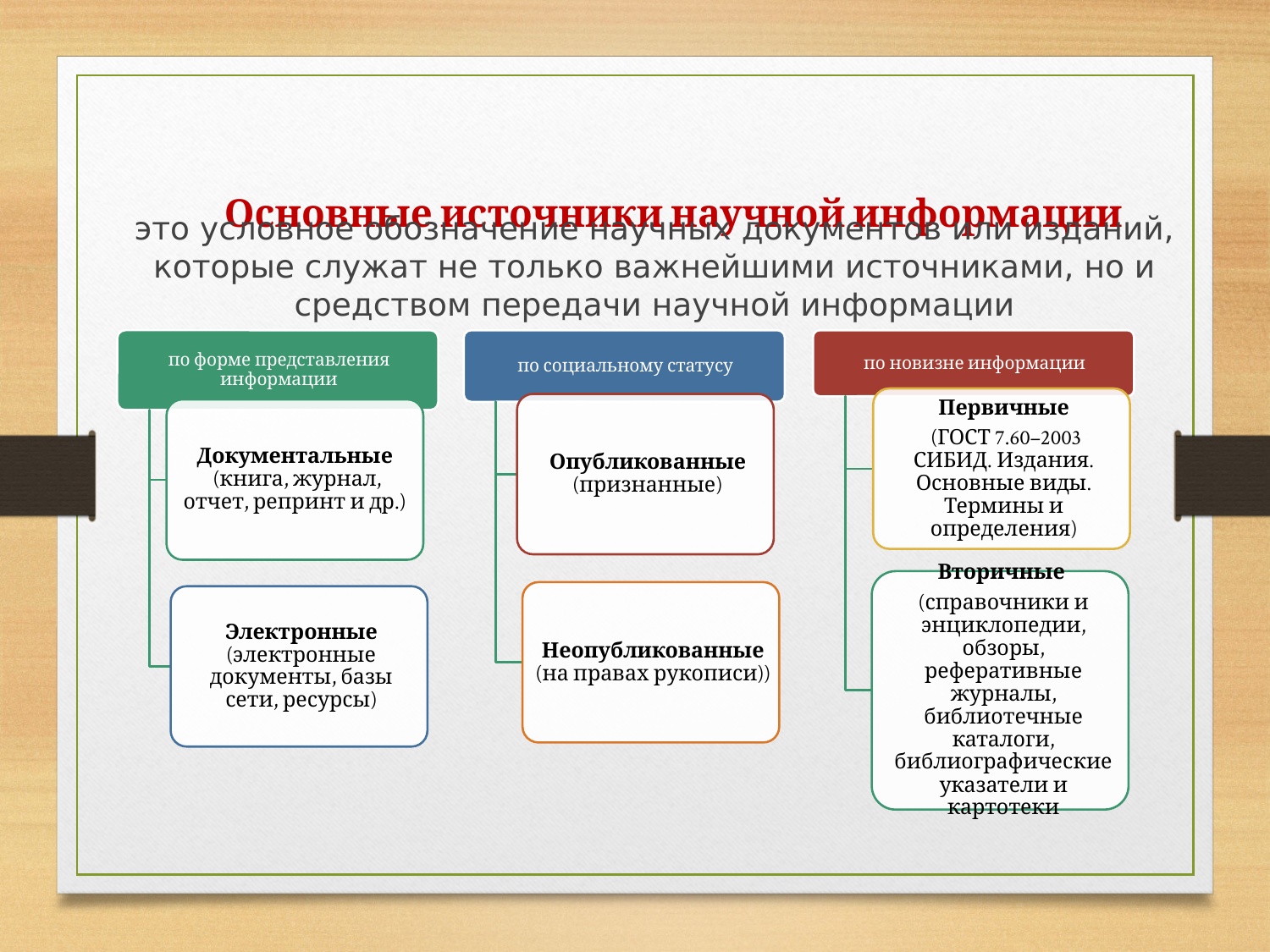

Основные источники научной информации

это условное обозначение научных документов или изданий, которые служат не только важнейшими источниками, но и средством передачи научной информации
по форме представления информации
Документальные  (книга, журнал, отчет, репринт и др.)
Электронные (электронные документы, базы сети, ресурсы)
по социальному статусу
Опубликованные (признанные)
Неопубликованные (на правах рукописи))
по новизне информации
Первичные
 (ГОСТ 7.60–2003 СИБИД. Издания. Основные виды. Термины и определения)
Вторичные
(справочники и энциклопедии, обзоры, реферативные журналы, библиотечные каталоги, библиографические указатели и картотеки